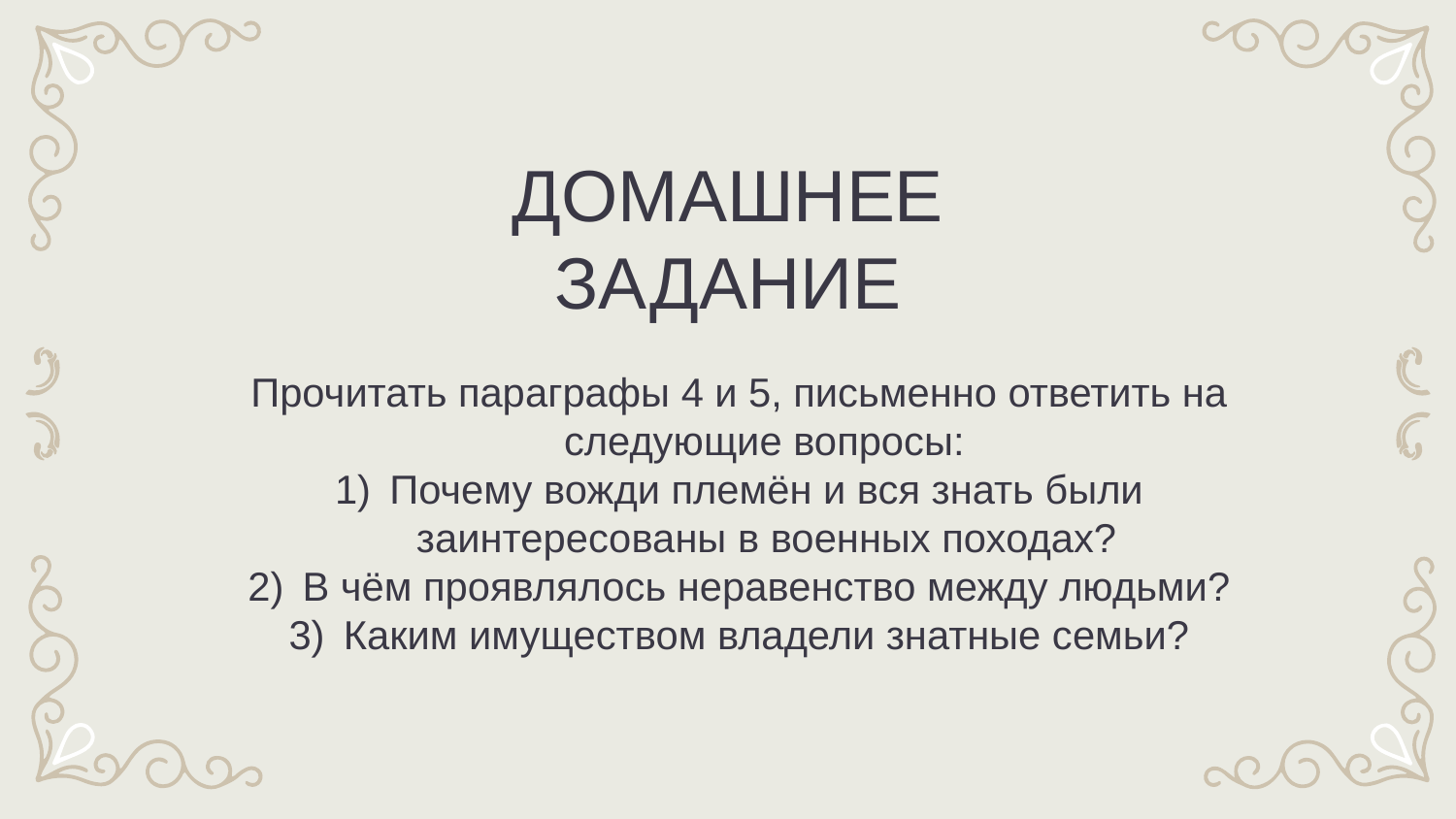

# ДОМАШНЕЕ ЗАДАНИЕ
Прочитать параграфы 4 и 5, письменно ответить на следующие вопросы:
Почему вожди племён и вся знать были заинтересованы в военных походах?
В чём проявлялось неравенство между людьми?
Каким имуществом владели знатные семьи?